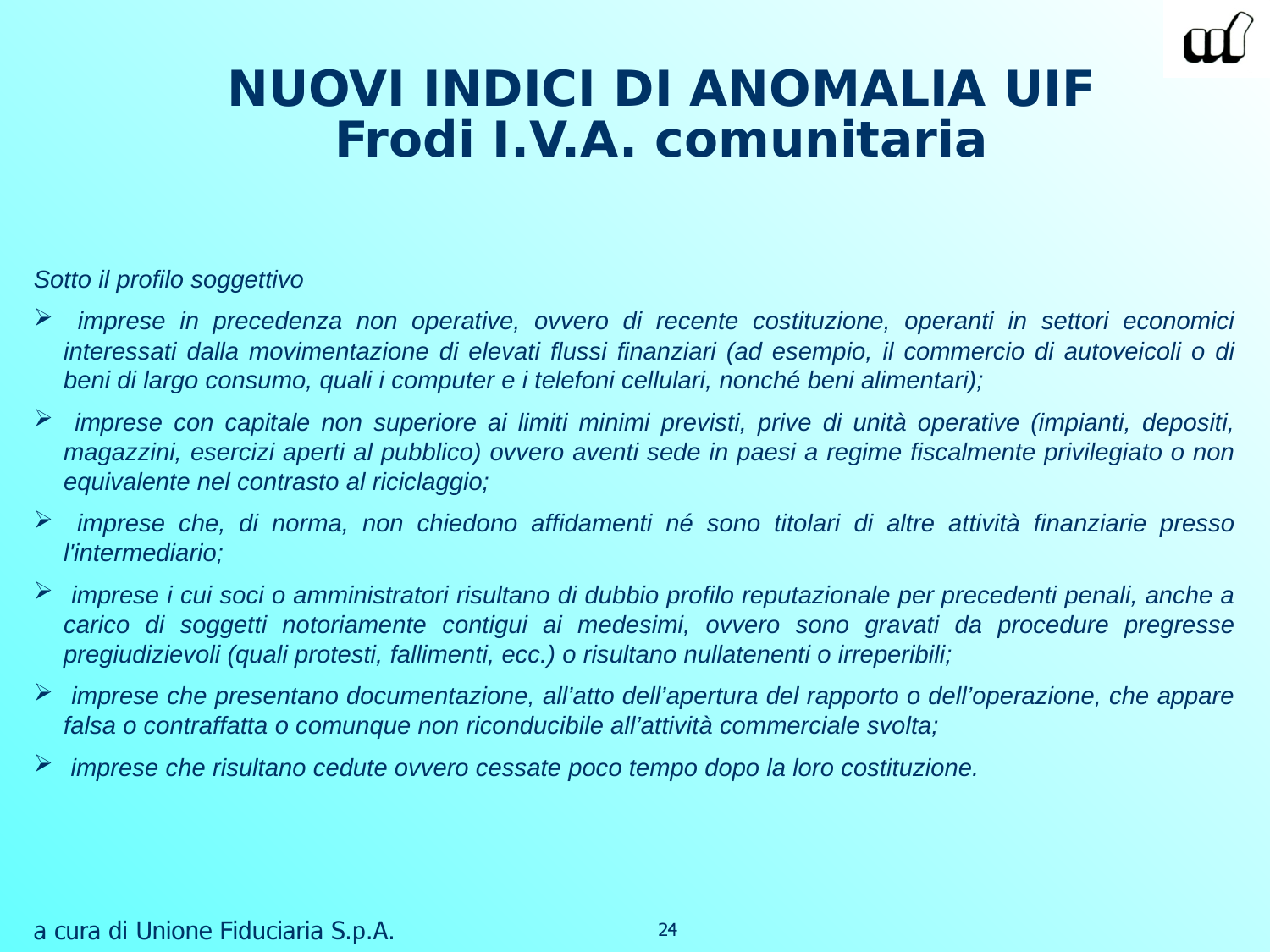

NUOVI INDICI DI ANOMALIA UIF
Frodi I.V.A. comunitaria

Sotto il profilo soggettivo
 imprese in precedenza non operative, ovvero di recente costituzione, operanti in settori economici interessati dalla movimentazione di elevati flussi finanziari (ad esempio, il commercio di autoveicoli o di beni di largo consumo, quali i computer e i telefoni cellulari, nonché beni alimentari);
 imprese con capitale non superiore ai limiti minimi previsti, prive di unità operative (impianti, depositi, magazzini, esercizi aperti al pubblico) ovvero aventi sede in paesi a regime fiscalmente privilegiato o non equivalente nel contrasto al riciclaggio;
 imprese che, di norma, non chiedono affidamenti né sono titolari di altre attività finanziarie presso l'intermediario;
 imprese i cui soci o amministratori risultano di dubbio profilo reputazionale per precedenti penali, anche a carico di soggetti notoriamente contigui ai medesimi, ovvero sono gravati da procedure pregresse pregiudizievoli (quali protesti, fallimenti, ecc.) o risultano nullatenenti o irreperibili;
 imprese che presentano documentazione, all’atto dell’apertura del rapporto o dell’operazione, che appare falsa o contraffatta o comunque non riconducibile all’attività commerciale svolta;
 imprese che risultano cedute ovvero cessate poco tempo dopo la loro costituzione.